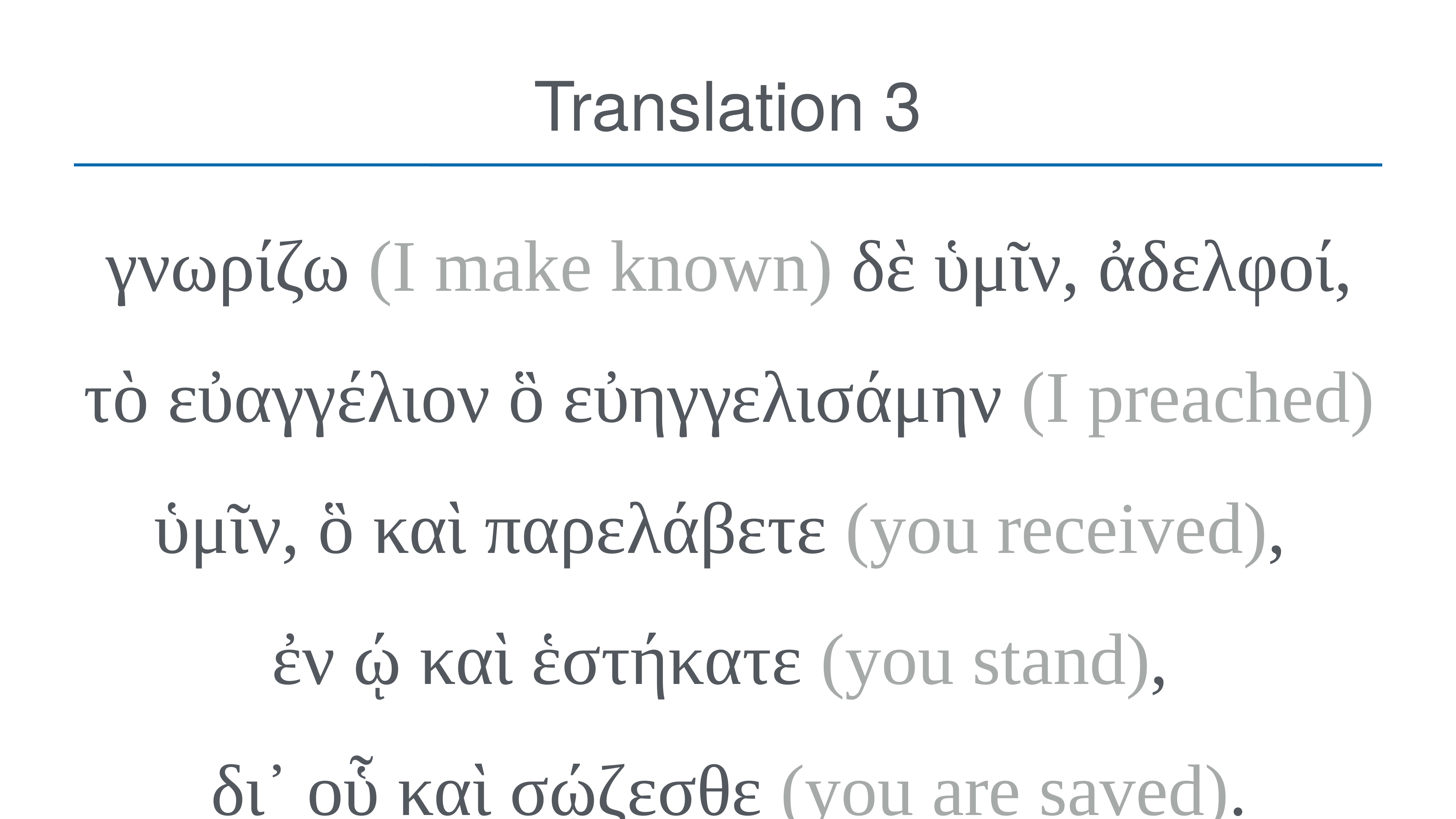

# Translation 3
γνωρίζω (I make known) δὲ ὑμῖν, ἀδελφοί, τὸ εὐαγγέλιον ὃ εὐηγγελισάμην (I preached) ὑμῖν, ὃ καὶ παρελάβετε (you received),
ἐν ῴ καὶ ἑστήκατε (you stand),
δι᾽ οὗ καὶ σῴζεσθε (you are saved).